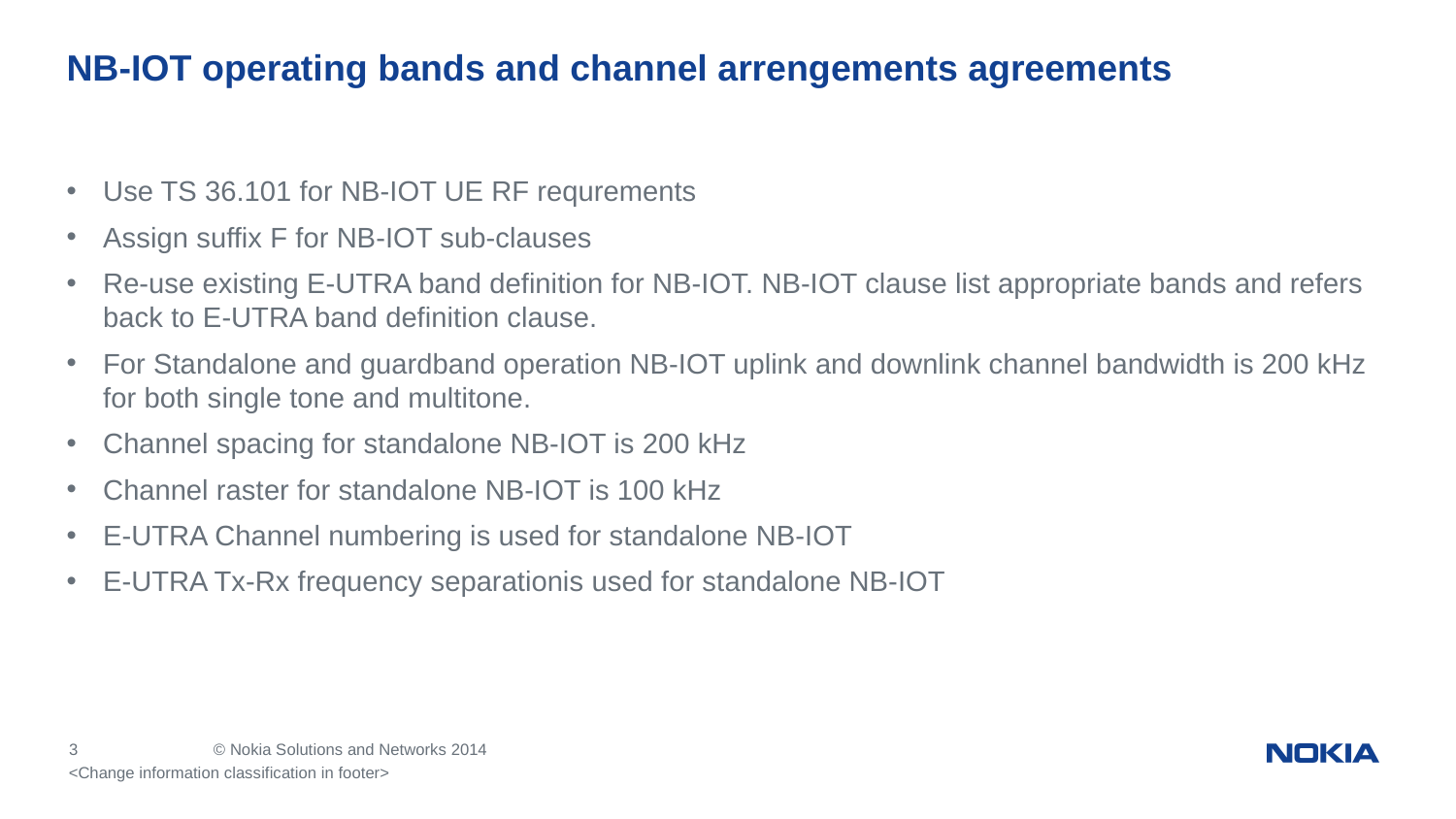

# NB-IOT operating bands and channel arrengements agreements
Use TS 36.101 for NB-IOT UE RF requrements
Assign suffix F for NB-IOT sub-clauses
Re-use existing E-UTRA band definition for NB-IOT. NB-IOT clause list appropriate bands and refers back to E-UTRA band definition clause.
For Standalone and guardband operation NB-IOT uplink and downlink channel bandwidth is 200 kHz for both single tone and multitone.
Channel spacing for standalone NB-IOT is 200 kHz
Channel raster for standalone NB-IOT is 100 kHz
E-UTRA Channel numbering is used for standalone NB-IOT
E-UTRA Tx-Rx frequency separationis used for standalone NB-IOT

<Change information classification in footer>